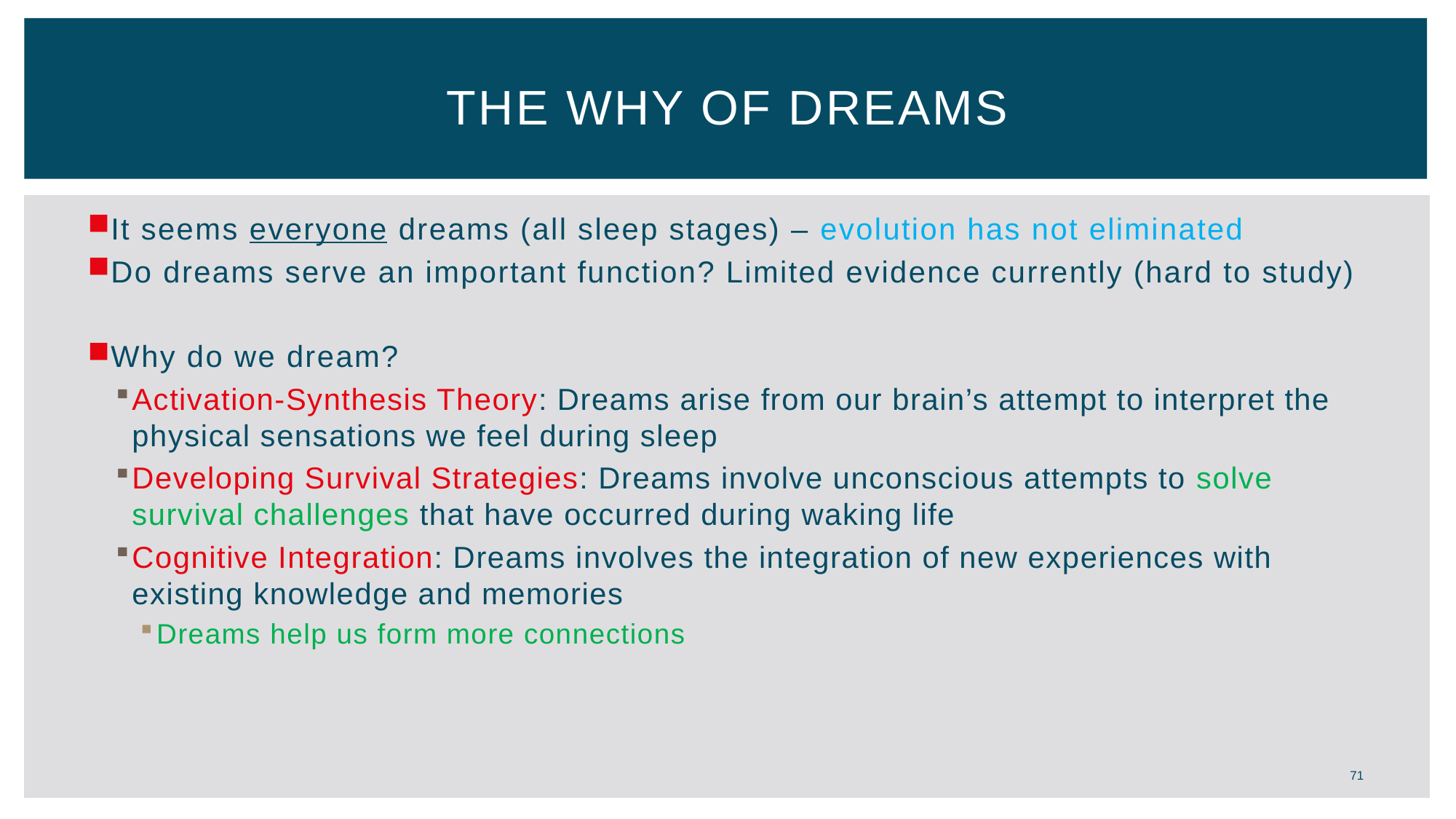

# The Why of Dreams
It seems everyone dreams (all sleep stages) – evolution has not eliminated
Do dreams serve an important function? Limited evidence currently (hard to study)

Why do we dream?
Activation-Synthesis Theory: Dreams arise from our brain’s attempt to interpret the physical sensations we feel during sleep
Developing Survival Strategies: Dreams involve unconscious attempts to solve survival challenges that have occurred during waking life
Cognitive Integration: Dreams involves the integration of new experiences with existing knowledge and memories
Dreams help us form more connections

71